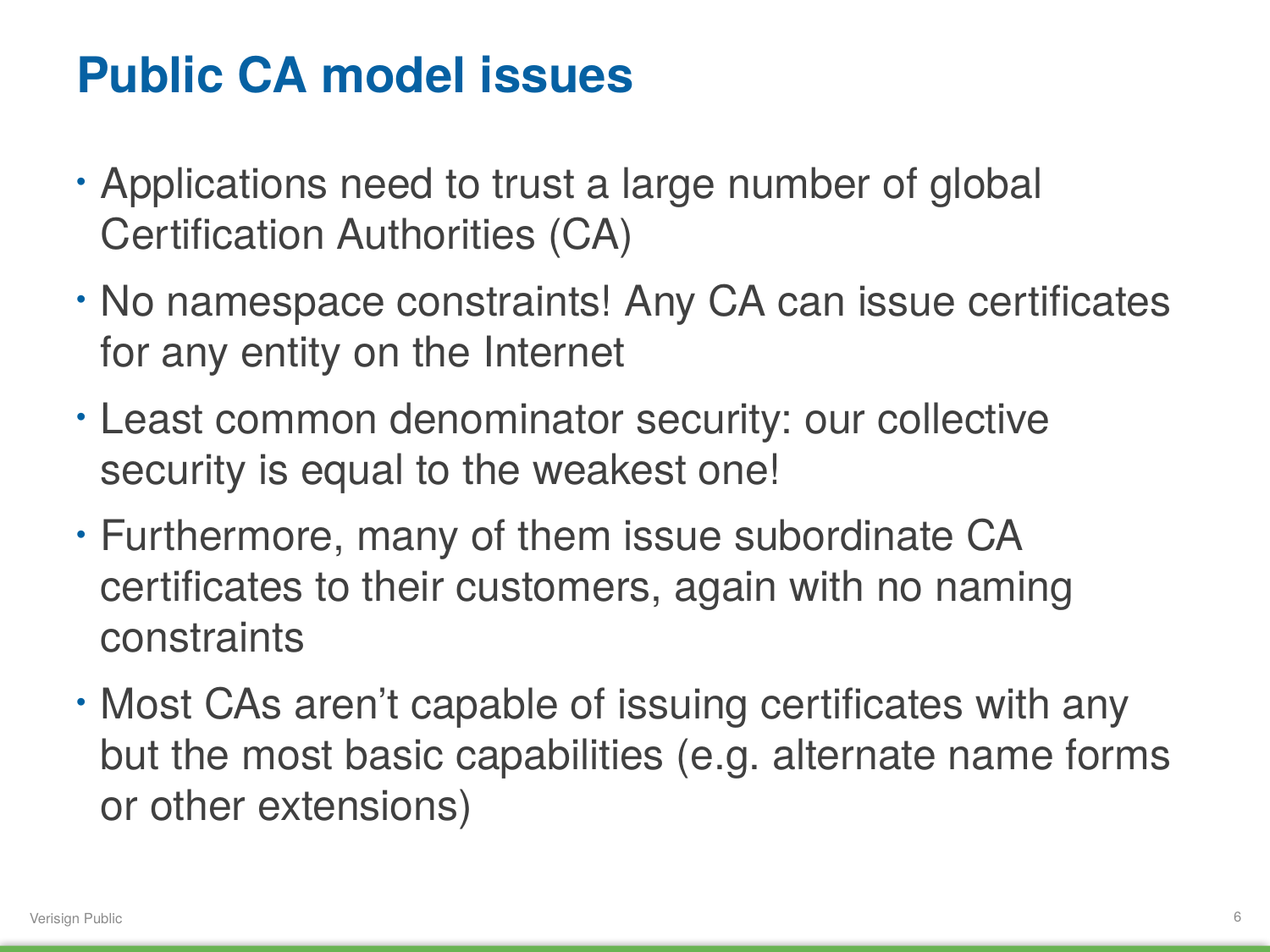

# Public CA model issues
Applications need to trust a large number of global Certification Authorities (CA)
No namespace constraints! Any CA can issue certificates for any entity on the Internet
Least common denominator security: our collective security is equal to the weakest one!
Furthermore, many of them issue subordinate CA certificates to their customers, again with no naming constraints
Most CAs aren’t capable of issuing certificates with any but the most basic capabilities (e.g. alternate name forms or other extensions)
6